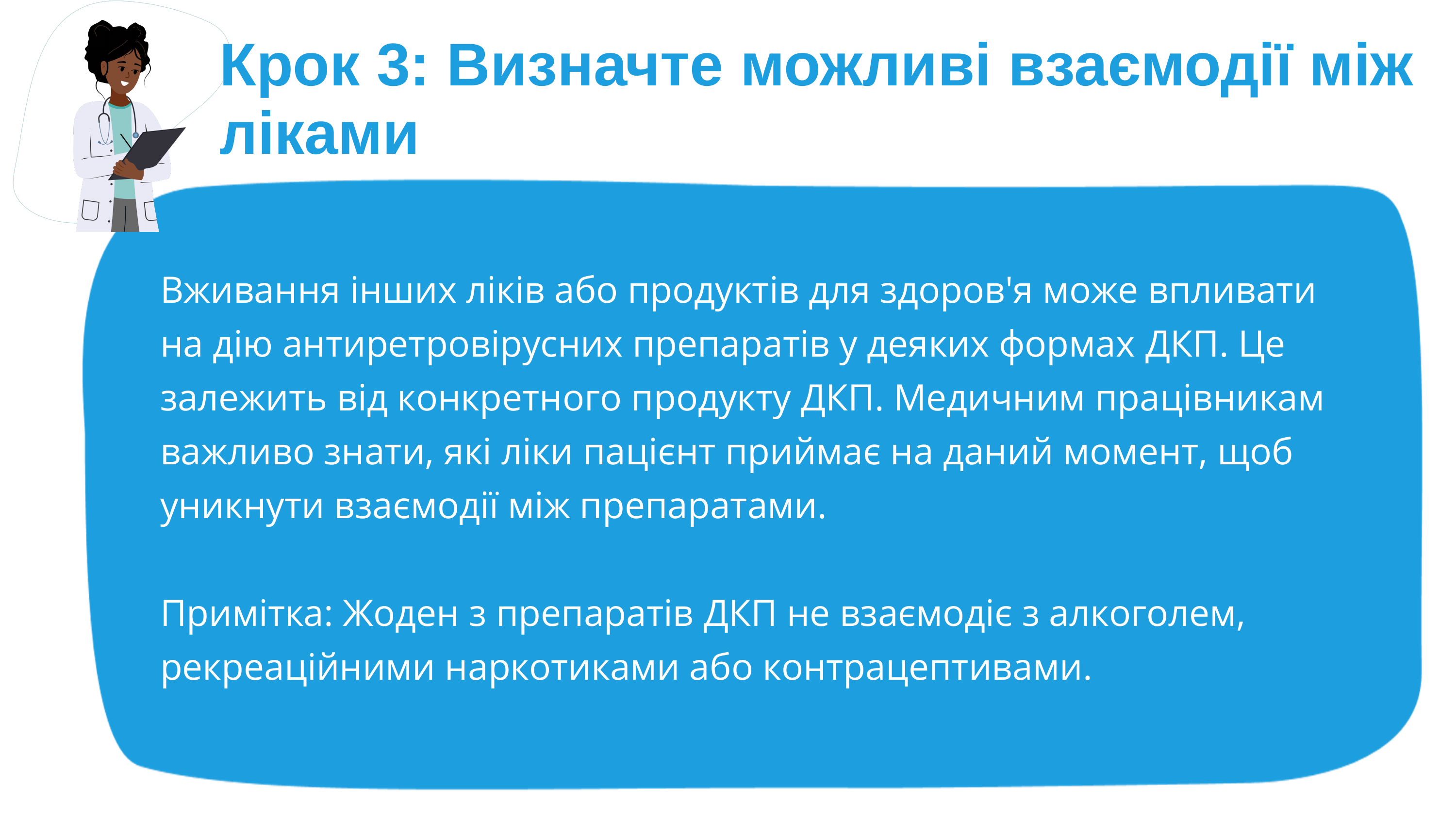

Крок 3: Визначте можливі взаємодії між ліками

Вживання інших ліків або продуктів для здоров'я може впливати на дію антиретровірусних препаратів у деяких формах ДКП. Це залежить від конкретного продукту ДКП. Медичним працівникам важливо знати, які ліки пацієнт приймає на даний момент, щоб уникнути взаємодії між препаратами.

Примітка: Жоден з препаратів ДКП не взаємодіє з алкоголем, рекреаційними наркотиками або контрацептивами.